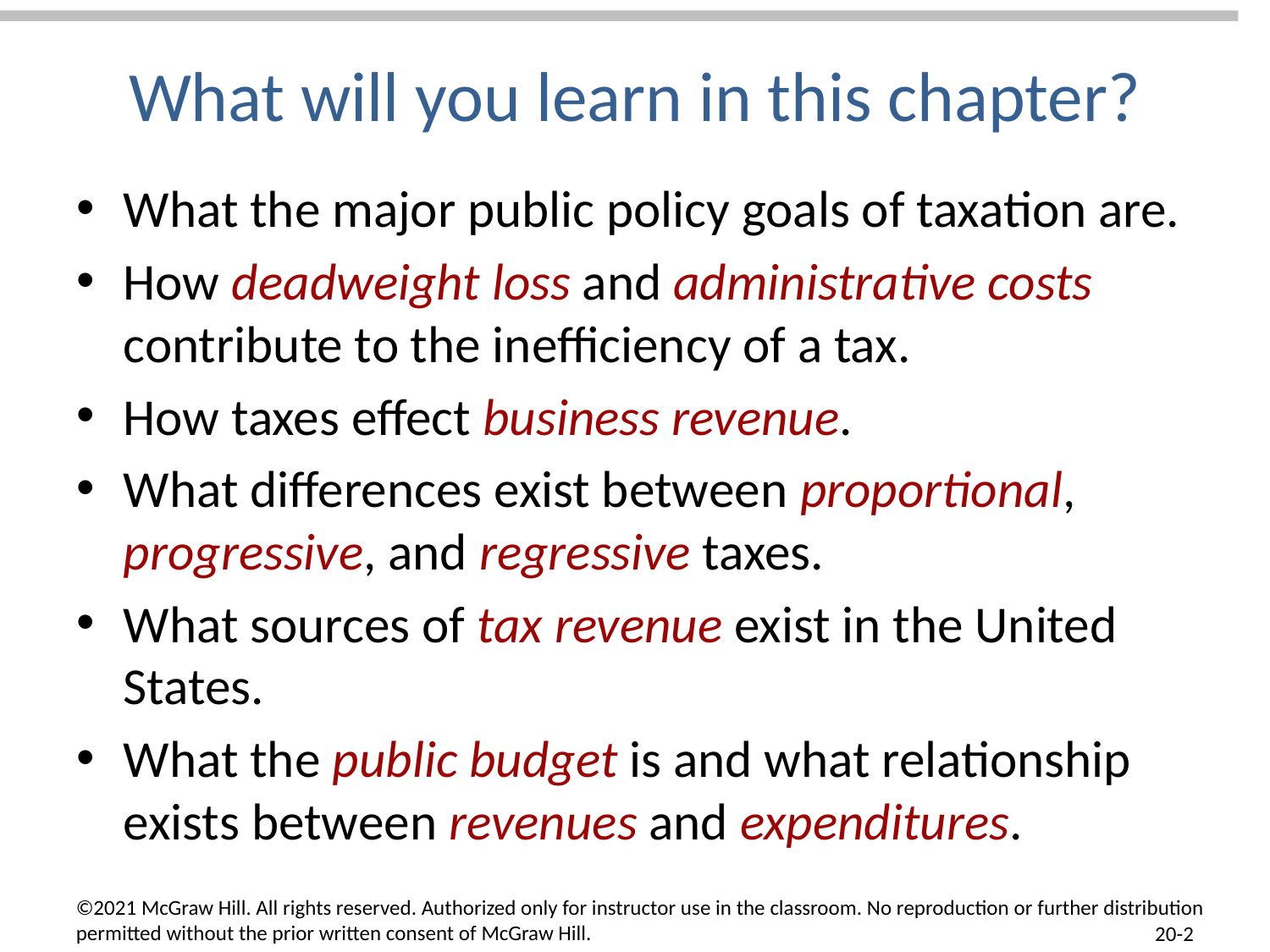

# What will you learn in this chapter?
What the major public policy goals of taxation are.
How deadweight loss and administrative costs contribute to the inefficiency of a tax.
How taxes effect business revenue.
What differences exist between proportional, progressive, and regressive taxes.
What sources of tax revenue exist in the United States.
What the public budget is and what relationship exists between revenues and expenditures.